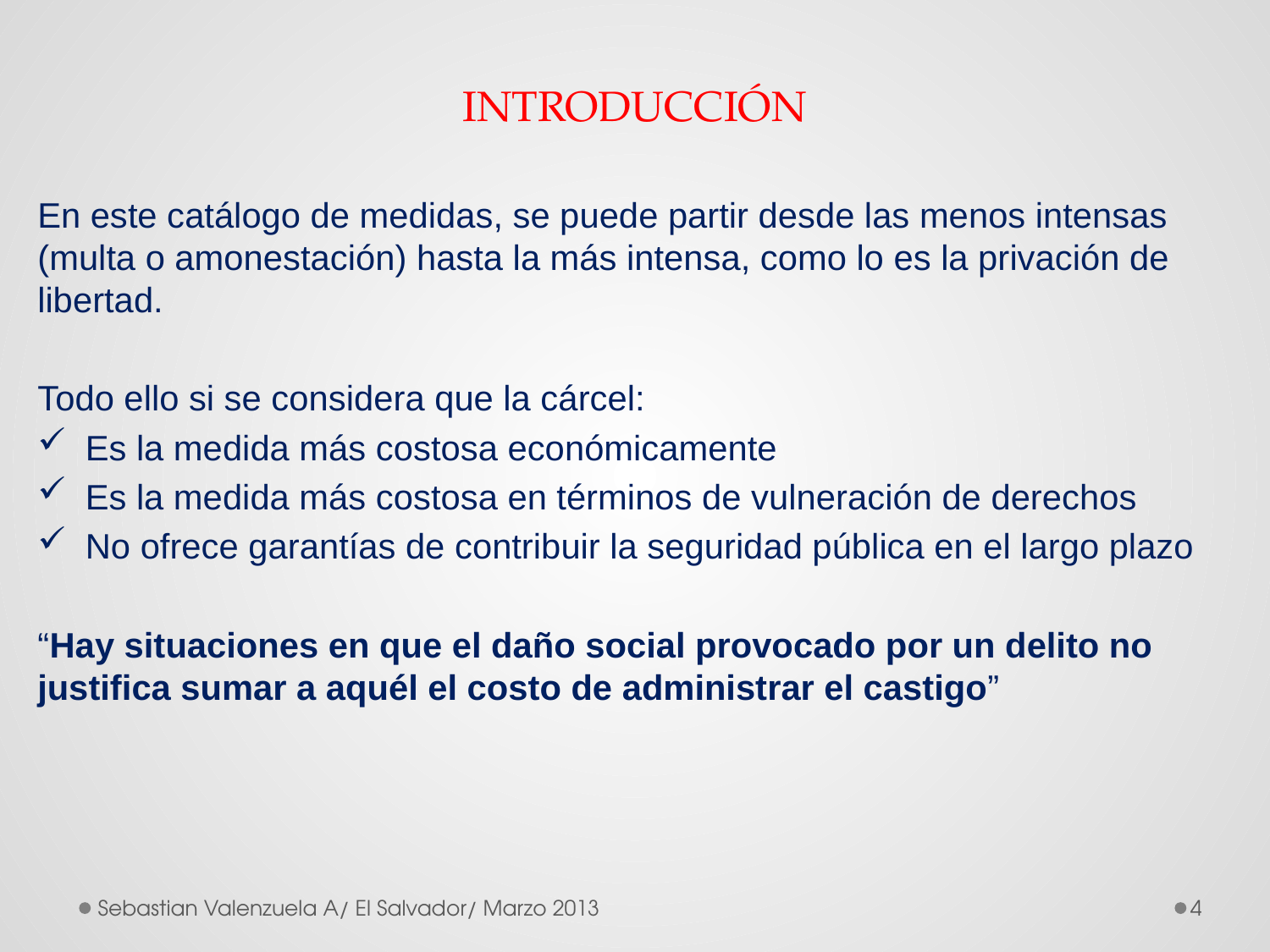

# INTRODUCCIÓN
En este catálogo de medidas, se puede partir desde las menos intensas (multa o amonestación) hasta la más intensa, como lo es la privación de libertad.

Todo ello si se considera que la cárcel:
Es la medida más costosa económicamente
Es la medida más costosa en términos de vulneración de derechos
No ofrece garantías de contribuir la seguridad pública en el largo plazo

“Hay situaciones en que el daño social provocado por un delito no justifica sumar a aquél el costo de administrar el castigo”

Sebastian Valenzuela A/ El Salvador/ Marzo 2013
4